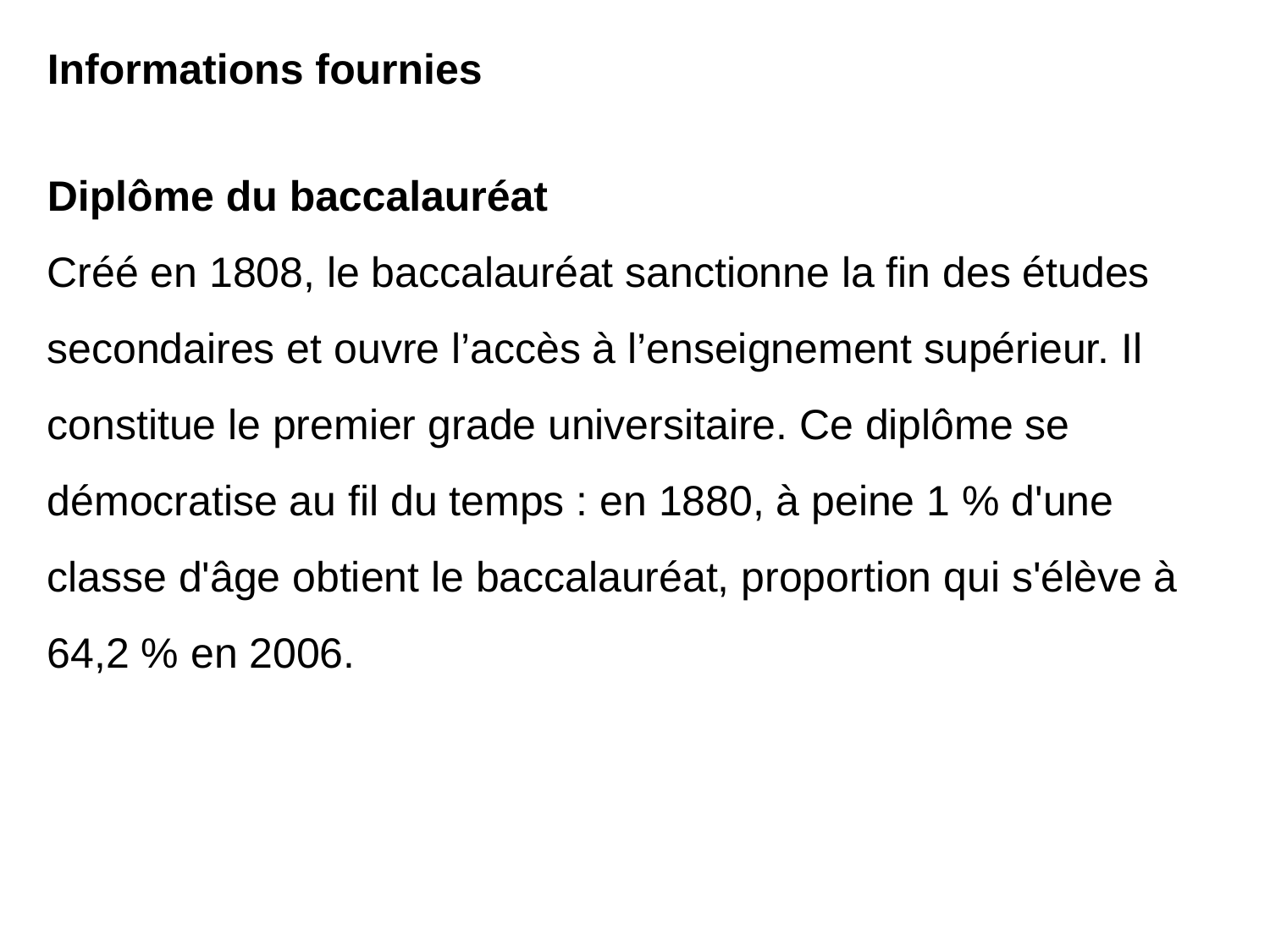

Informations fournies

Diplôme du baccalauréat
Créé en 1808, le baccalauréat sanctionne la fin des études secondaires et ouvre l’accès à l’enseignement supérieur. Il constitue le premier grade universitaire. Ce diplôme se démocratise au fil du temps : en 1880, à peine 1 % d'une classe d'âge obtient le baccalauréat, proportion qui s'élève à 64,2 % en 2006.